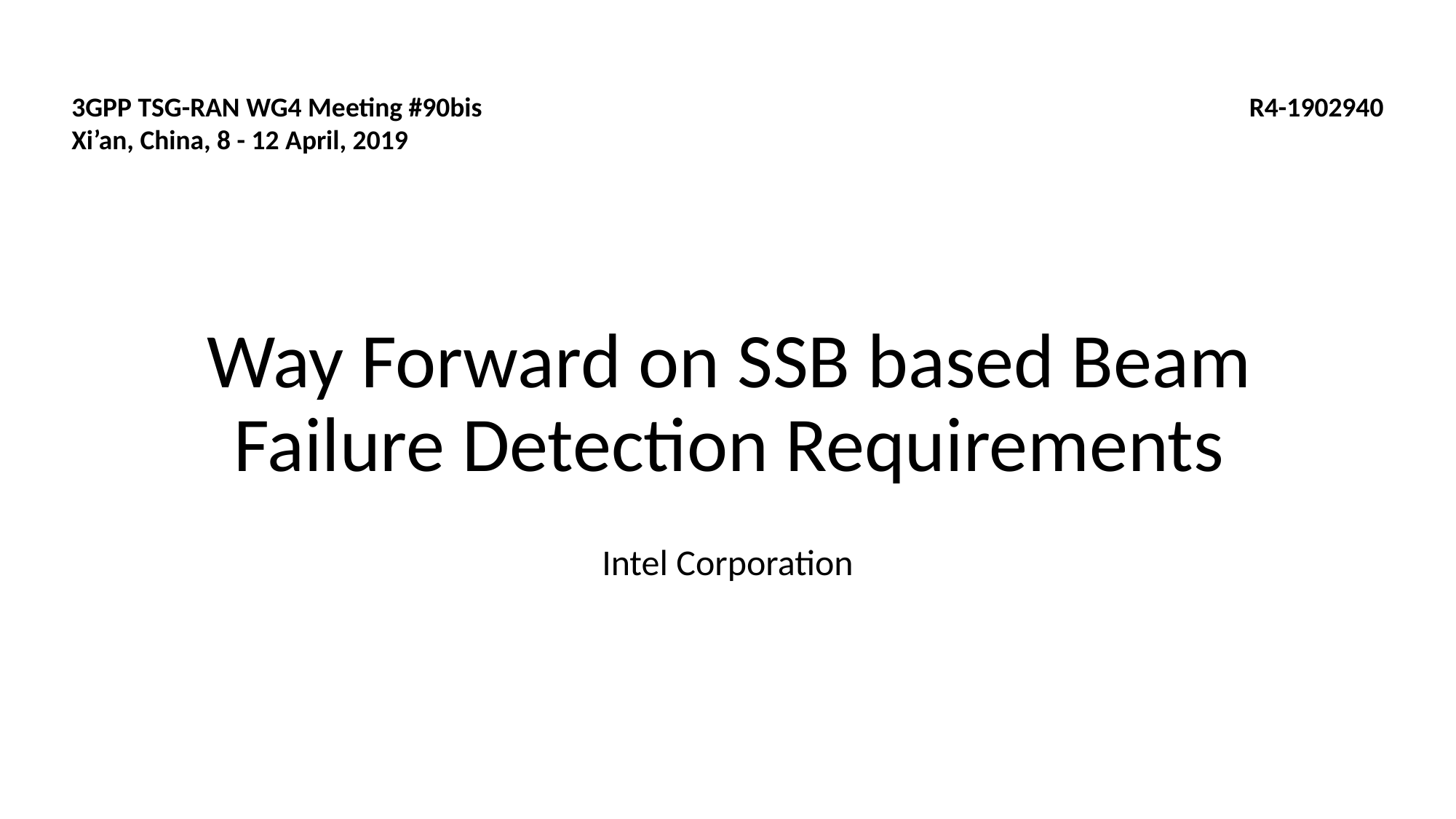

3GPP TSG-RAN WG4 Meeting #90bis 							              R4-1902940
Xi’an, China, 8 - 12 April, 2019
# Way Forward on SSB based Beam Failure Detection Requirements
Intel Corporation